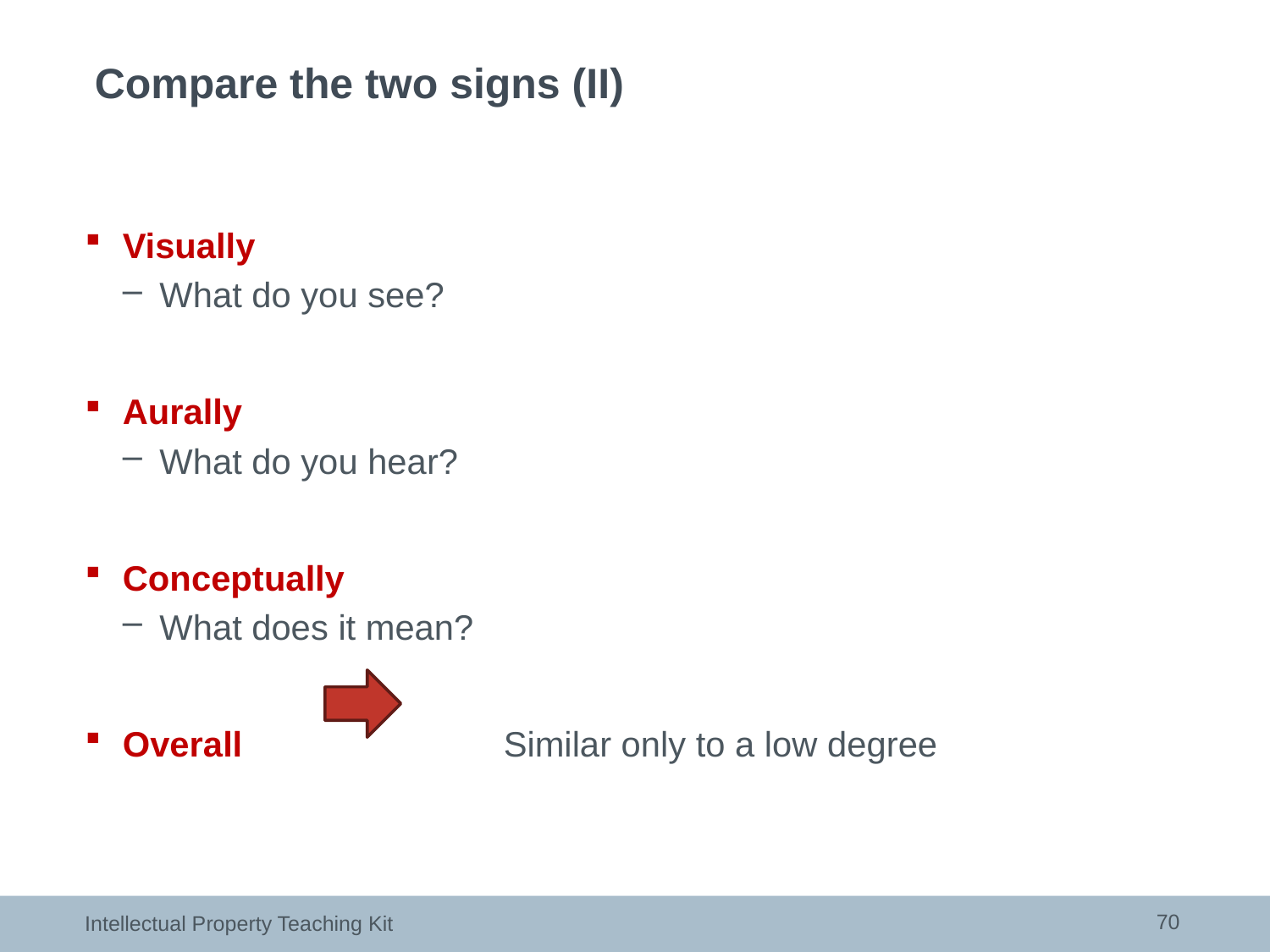

# Compare the two signs (II)
Visually
What do you see?

Aurally
What do you hear?

Conceptually
What does it mean?

Overall 		Similar only to a low degree

70
Intellectual Property Teaching Kit